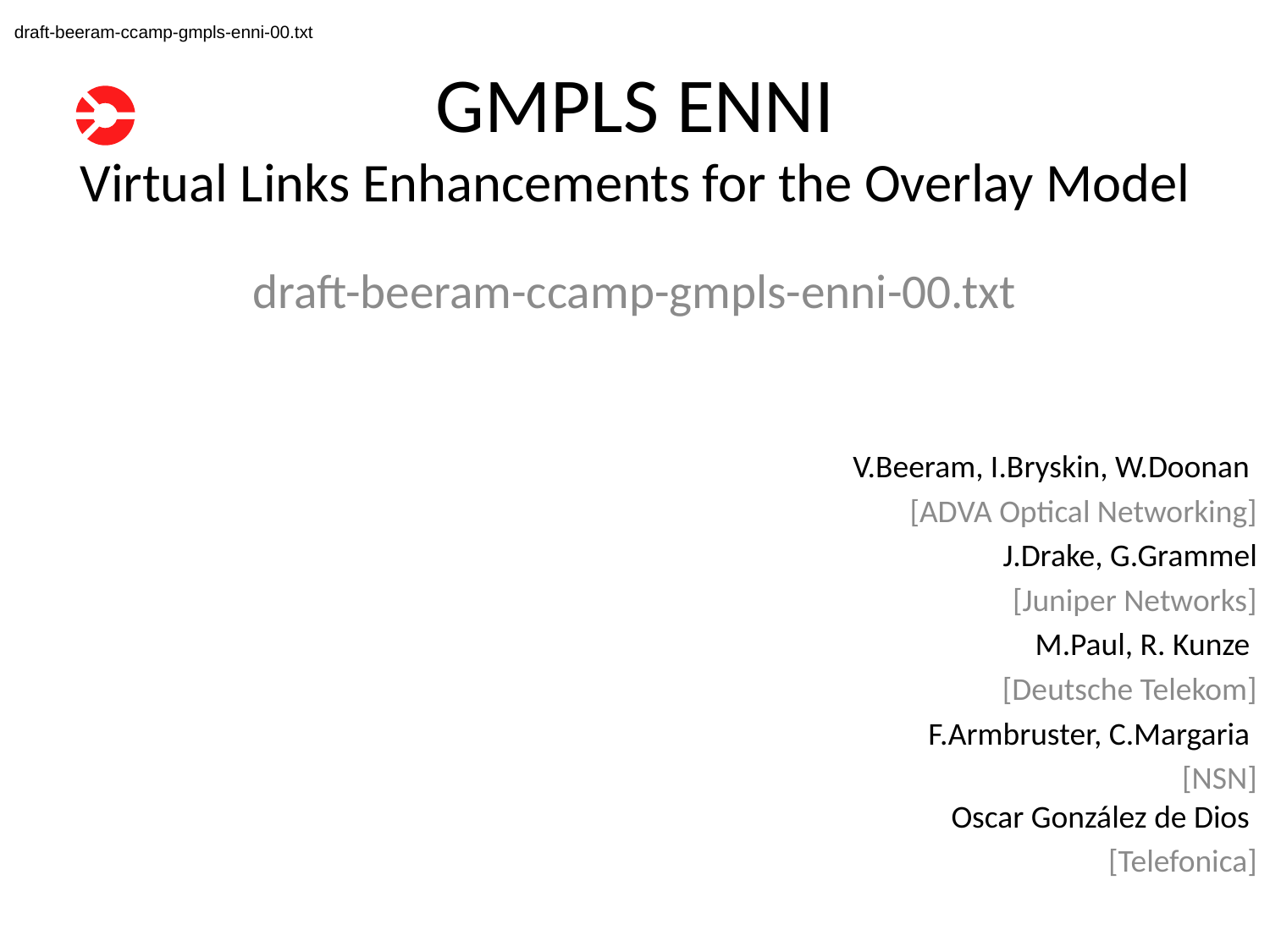

draft-beeram-ccamp-gmpls-enni-00.txt
# GMPLS ENNI Virtual Links Enhancements for the Overlay Model
draft-beeram-ccamp-gmpls-enni-00.txt

V.Beeram, I.Bryskin, W.Doonan
[ADVA Optical Networking]
                                           J.Drake, G.Grammel
 [Juniper Networks]
                                                M.Paul, R. Kunze
[Deutsche Telekom]
                                       F.Armbruster, C.Margaria
[NSN]
Oscar González de Dios
[Telefonica]

1